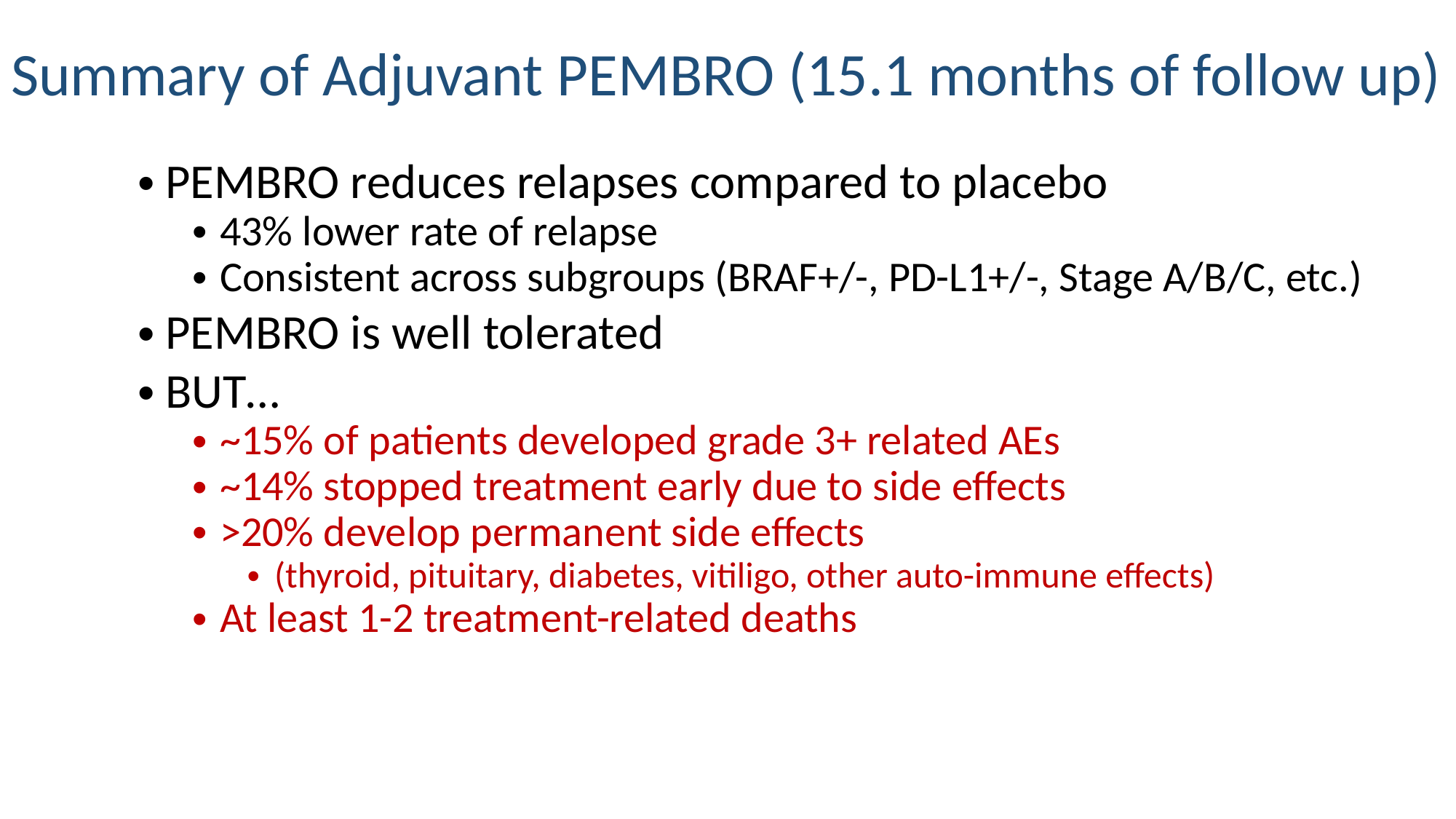

# Summary of Adjuvant PEMBRO (15.1 months of follow up)
PEMBRO reduces relapses compared to placebo
43% lower rate of relapse
Consistent across subgroups (BRAF+/-, PD-L1+/-, Stage A/B/C, etc.)
PEMBRO is well tolerated
BUT…
~15% of patients developed grade 3+ related AEs
~14% stopped treatment early due to side effects
>20% develop permanent side effects
(thyroid, pituitary, diabetes, vitiligo, other auto-immune effects)
At least 1-2 treatment-related deaths